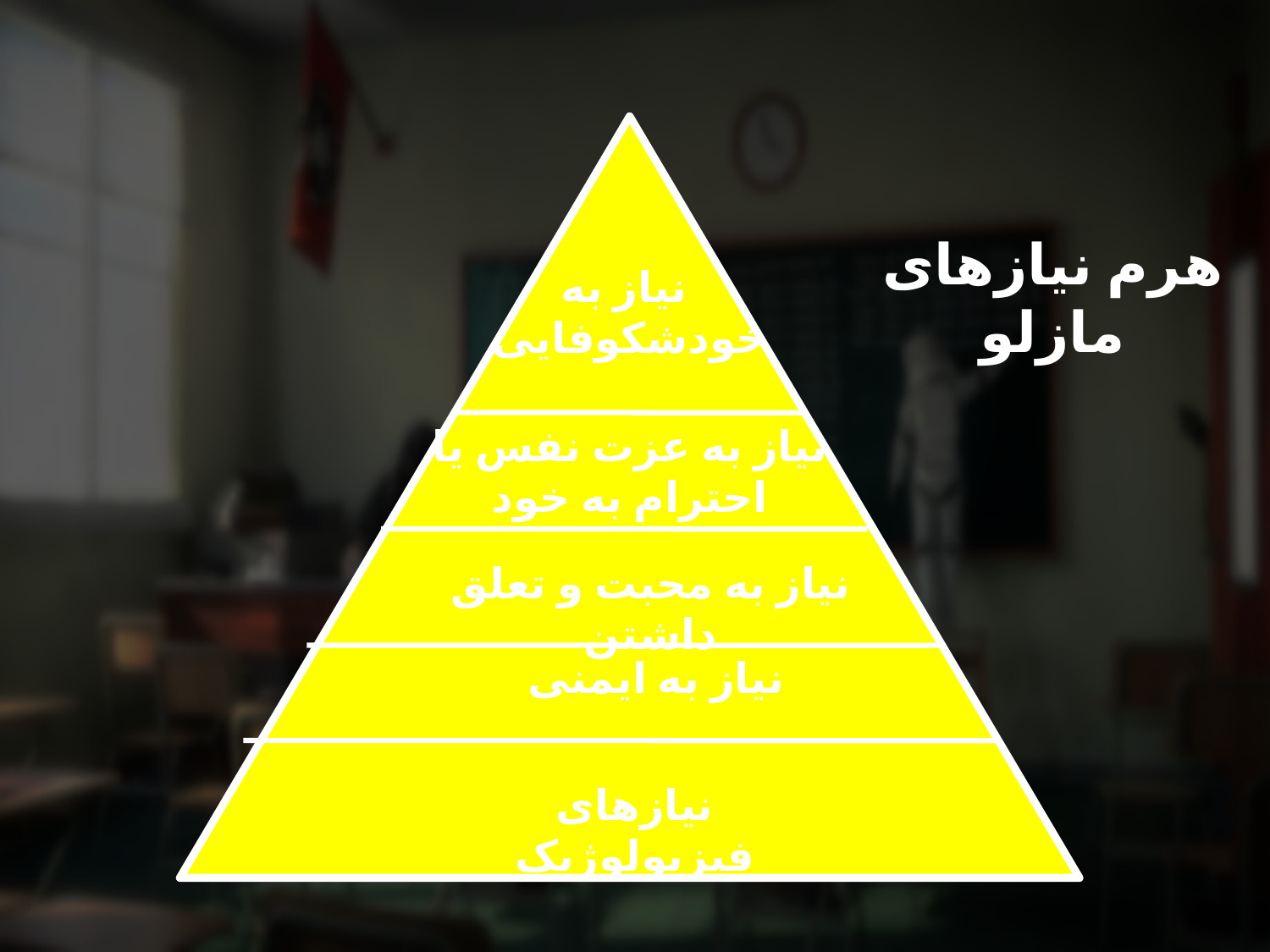

هرم نیازهای مازلو
نیاز به
خودشکوفایی
نیاز به عزت نفس یا احترام به خود
نیاز به محبت و تعلق داشتن
نیاز به ایمنی
نیازهای فیزیولوژیک